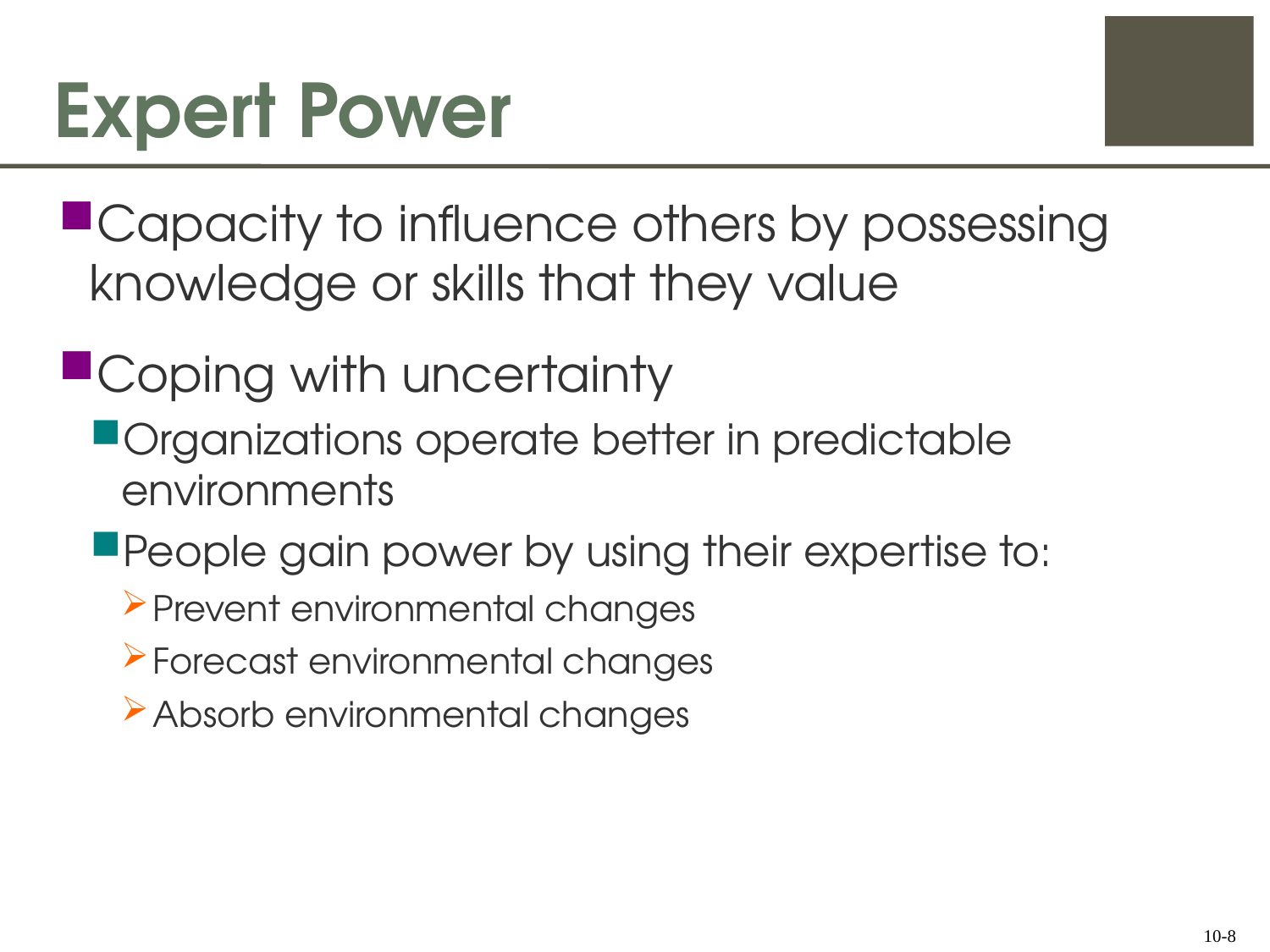

# Expert Power
Capacity to influence others by possessing knowledge or skills that they value
Coping with uncertainty
Organizations operate better in predictable environments
People gain power by using their expertise to:
Prevent environmental changes
Forecast environmental changes
Absorb environmental changes